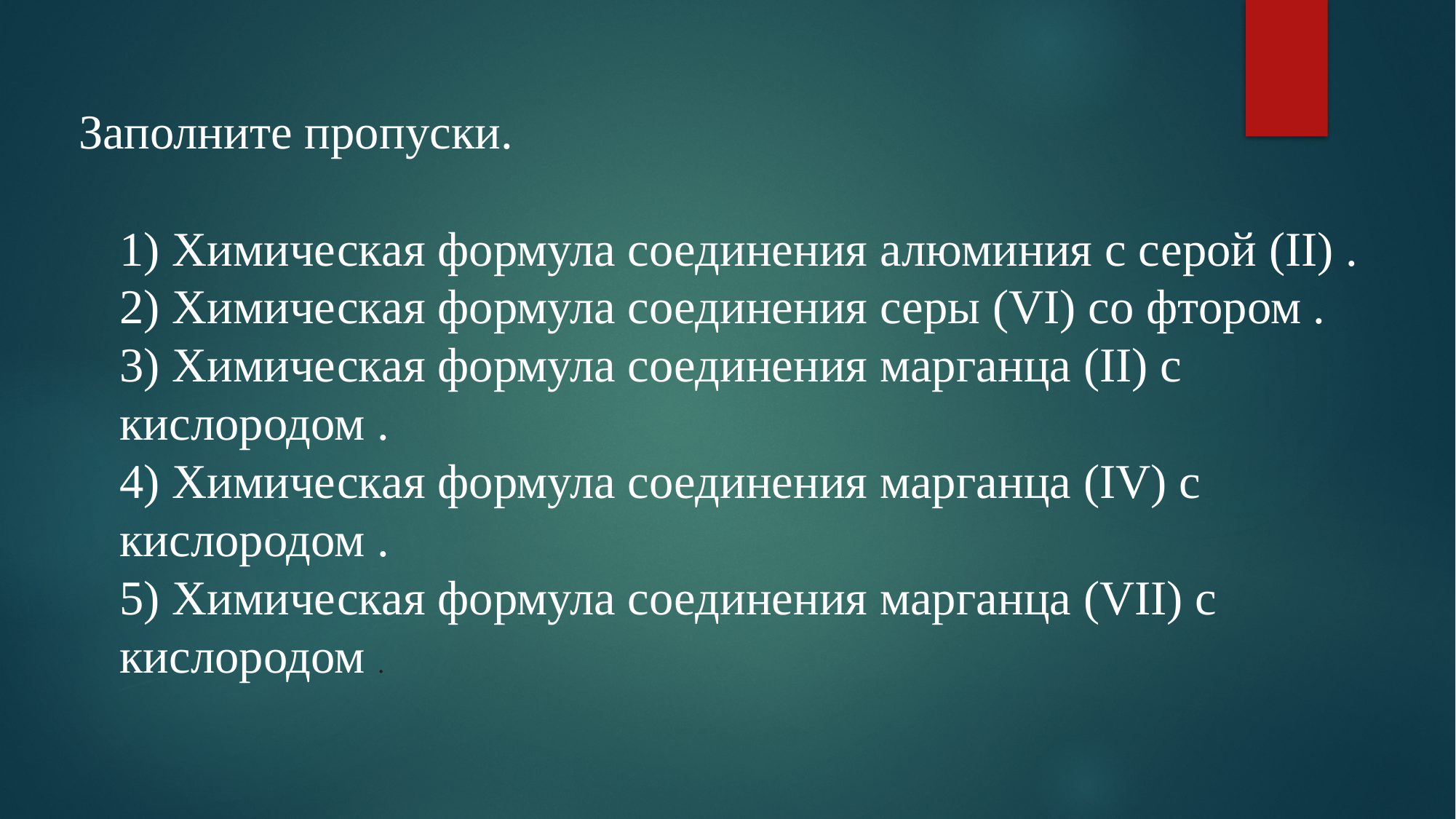

# Заполните пропуски.   1) Химическая формула соединения алюминия с серой (II) . 2) Химическая формула соединения серы (VI) со фтором . 3) Химическая формула соединения марганца (II) с кислородом . 4) Химическая формула соединения марганца (IV) с кислородом . 5) Химическая формула соединения марганца (VII) с кислородом .